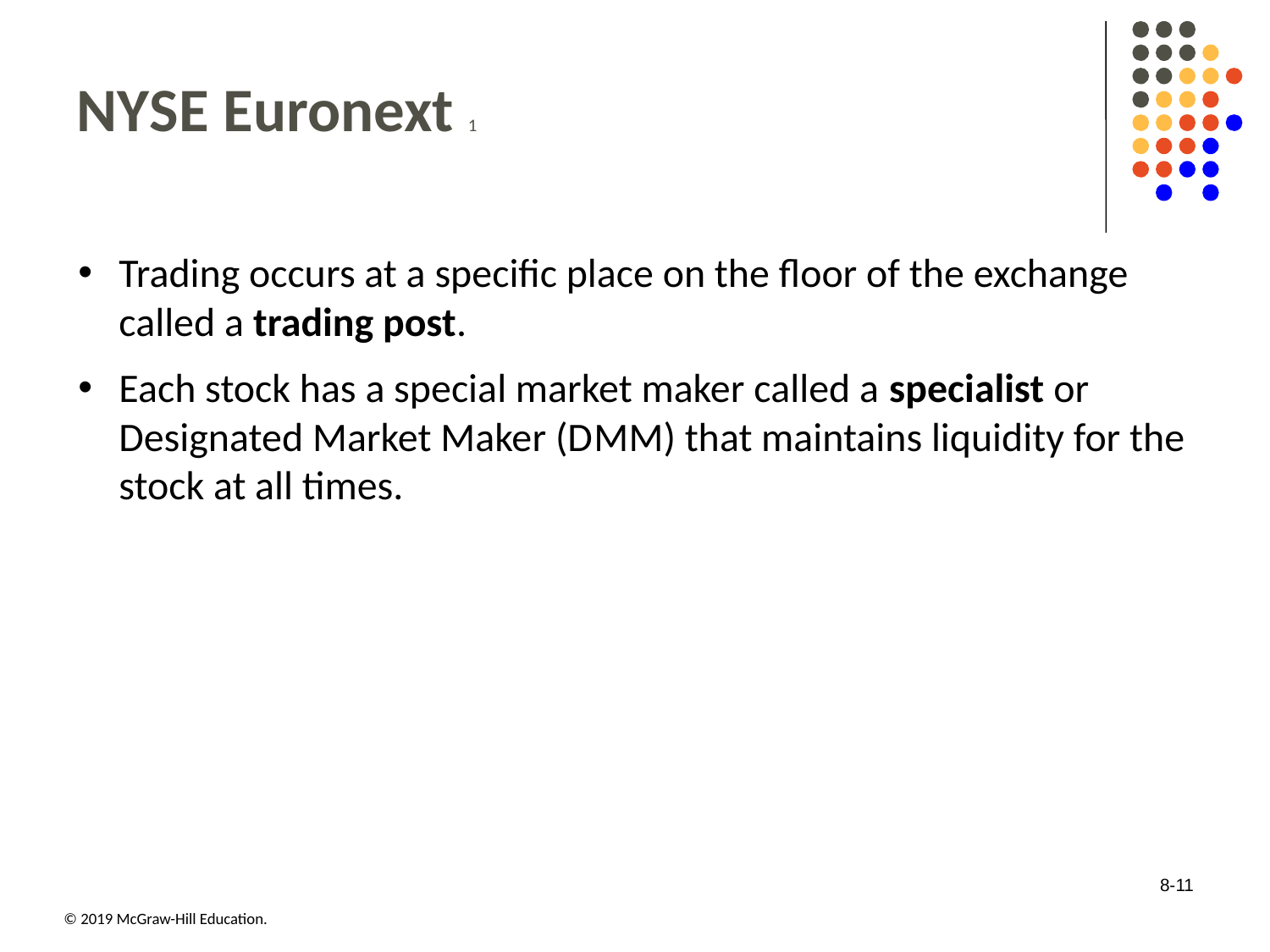

# N Y S E Euronext 1
Trading occurs at a specific place on the floor of the exchange called a trading post.
Each stock has a special market maker called a specialist or Designated Market Maker (D M M) that maintains liquidity for the stock at all times.
8-11